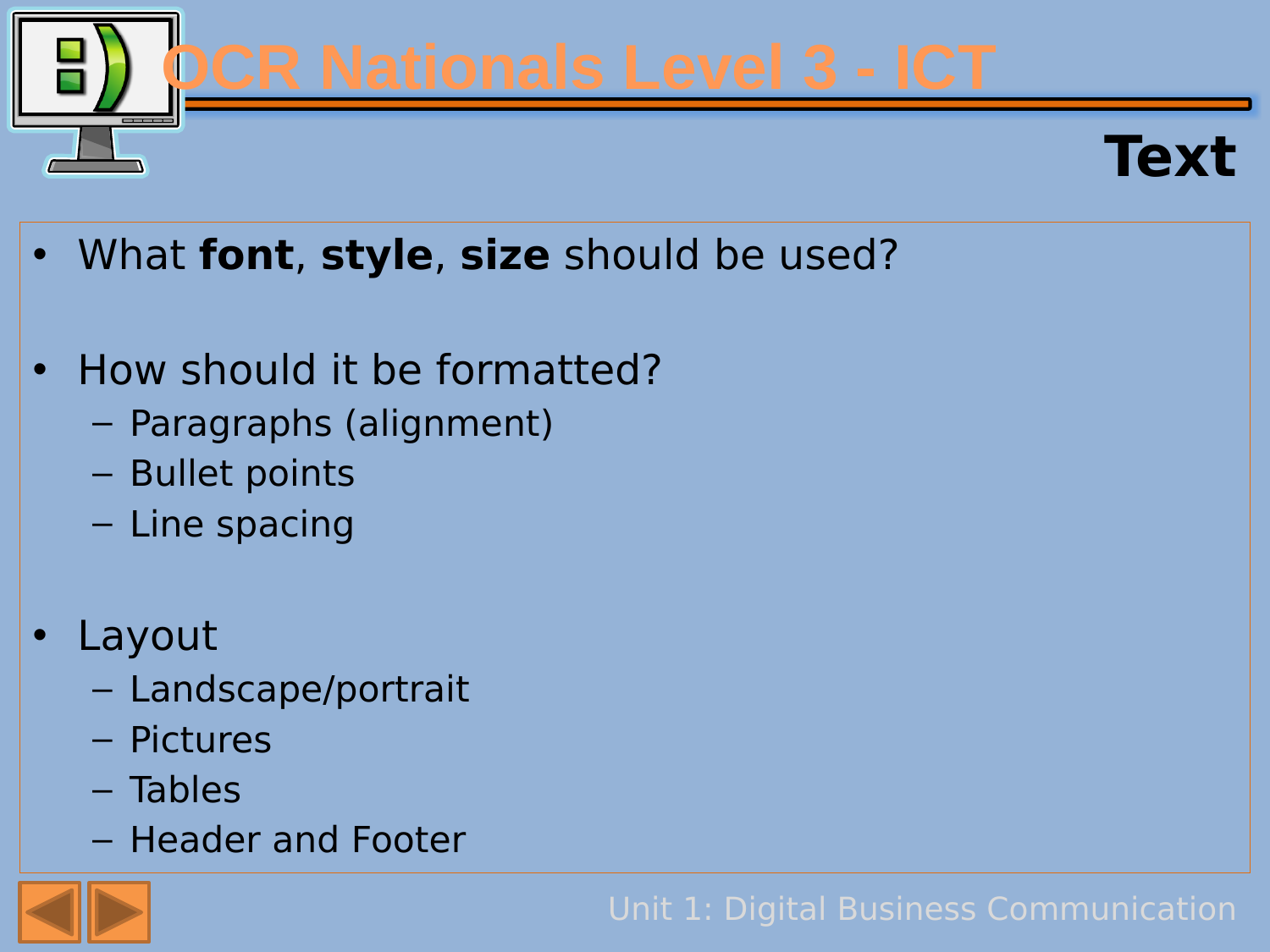

# Text
What font, style, size should be used?

How should it be formatted?
Paragraphs (alignment)
Bullet points
Line spacing

Layout
Landscape/portrait
Pictures
Tables
Header and Footer